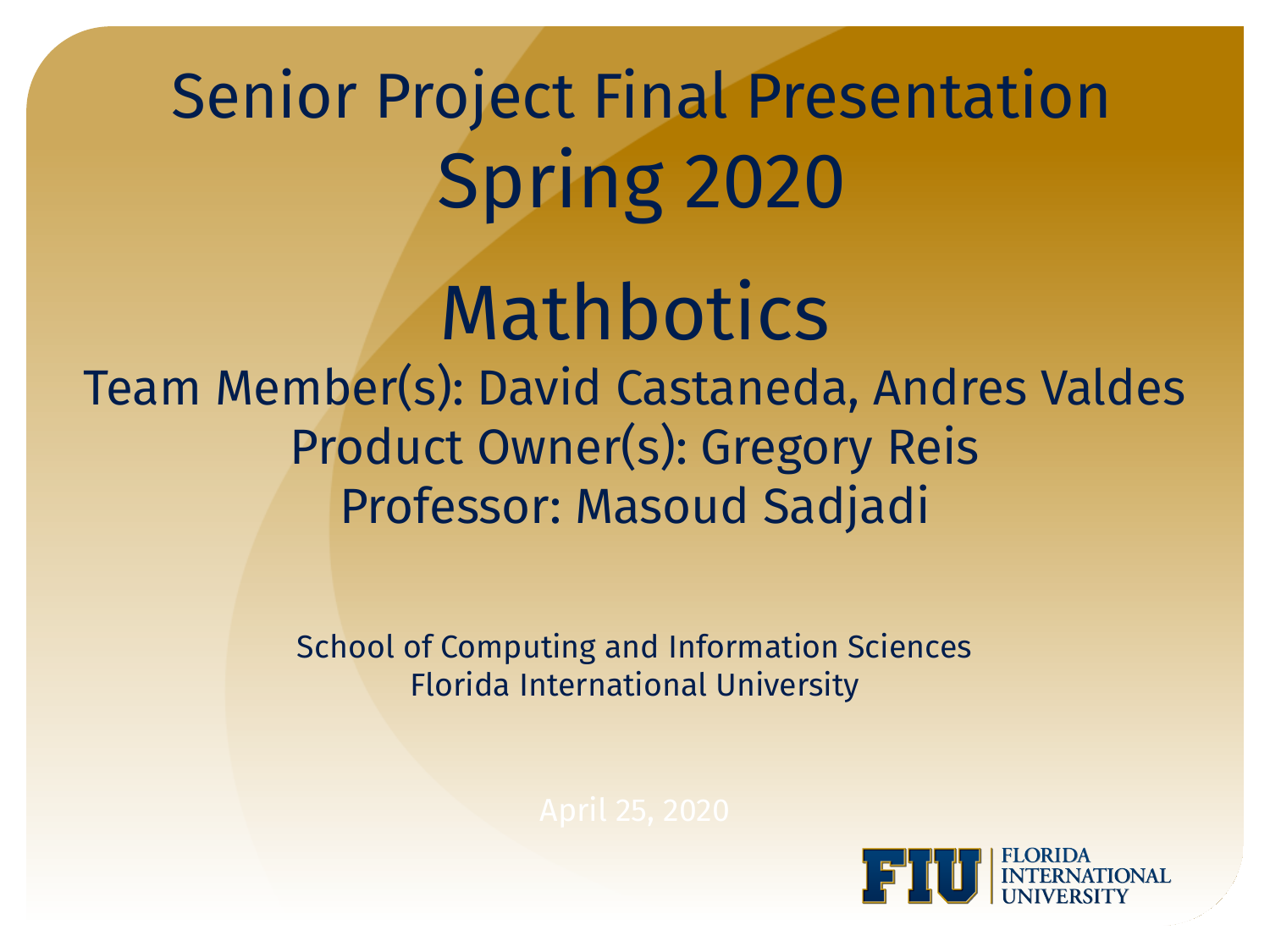

Senior Project Final Presentation
Spring 2020

# Mathbotics Team Member(s): David Castaneda, Andres Valdes Product Owner(s): Gregory Reis Professor: Masoud Sadjadi School of Computing and Information Sciences Florida International University
April 25, 2020